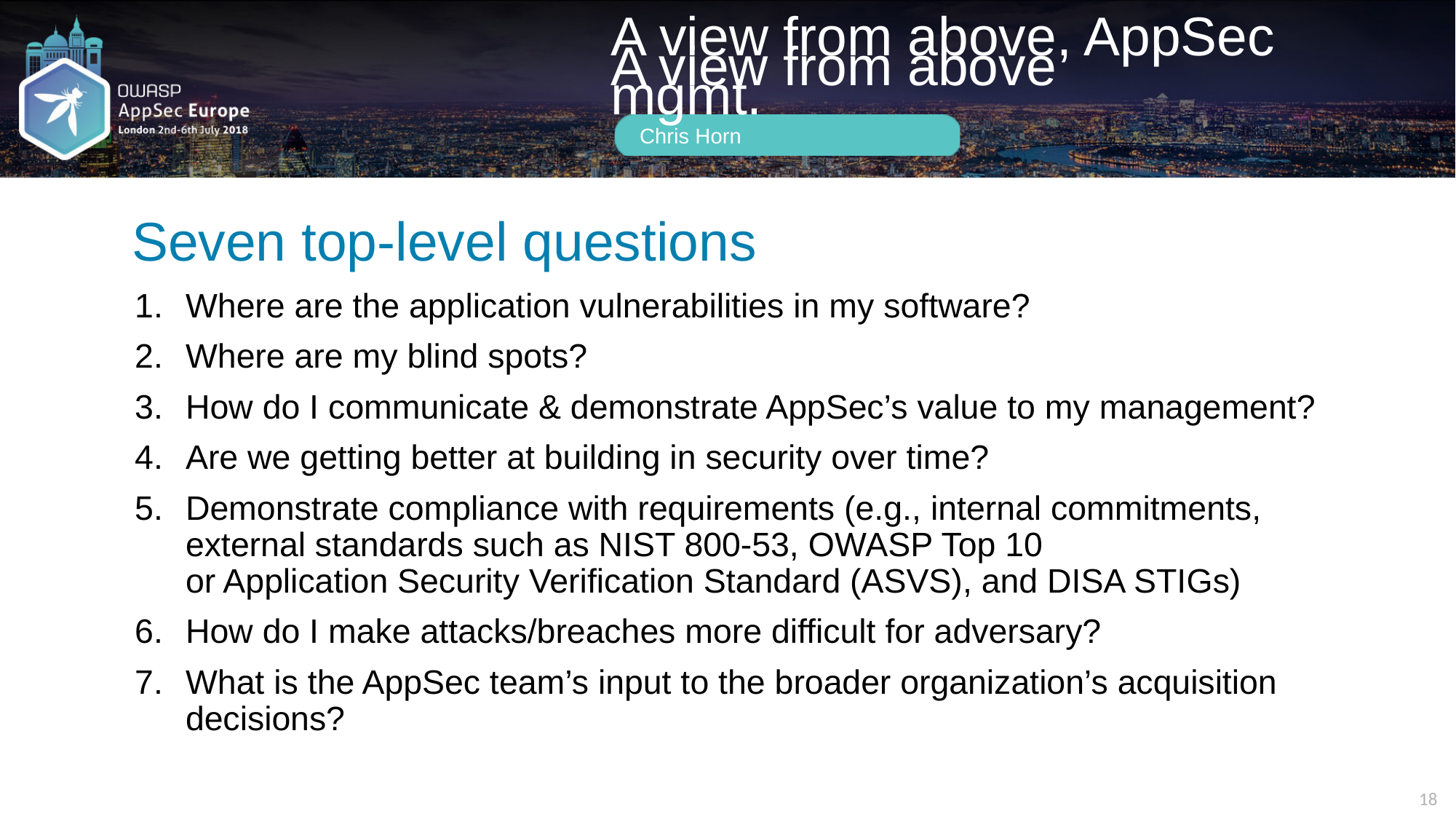

# Seven top-level questions
Where are the application vulnerabilities in my software?
Where are my blind spots?
How do I communicate & demonstrate AppSec’s value to my management?
Are we getting better at building in security over time?
Demonstrate compliance with requirements (e.g., internal commitments, external standards such as NIST 800-53, OWASP Top 10
or Application Security Verification Standard (ASVS), and DISA STIGs)
How do I make attacks/breaches more difficult for adversary?
What is the AppSec team’s input to the broader organization’s acquisition decisions?
18